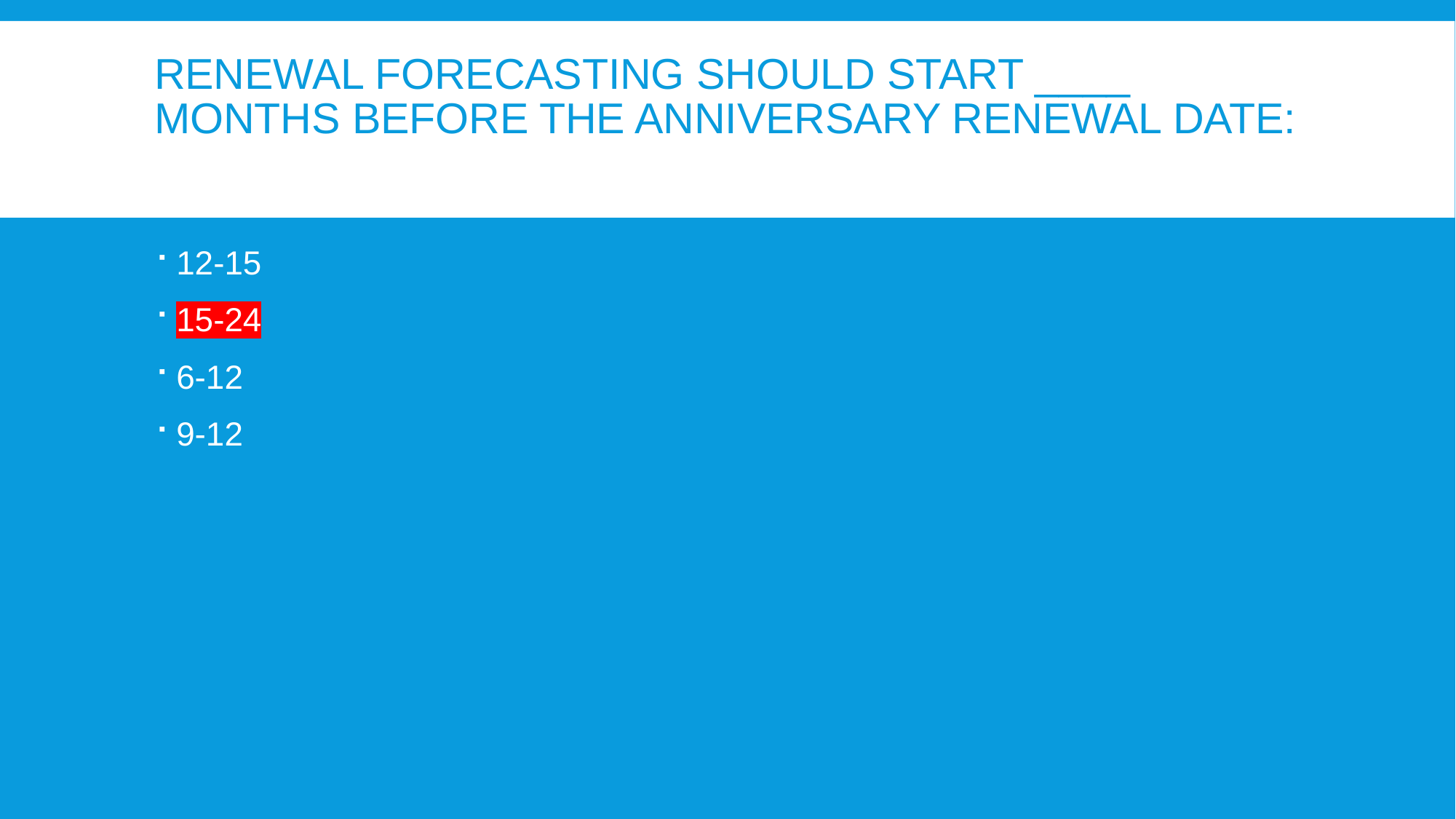

# Renewal Forecasting should start ____ months before the anniversary renewal date:
12-15
15-24
6-12
9-12